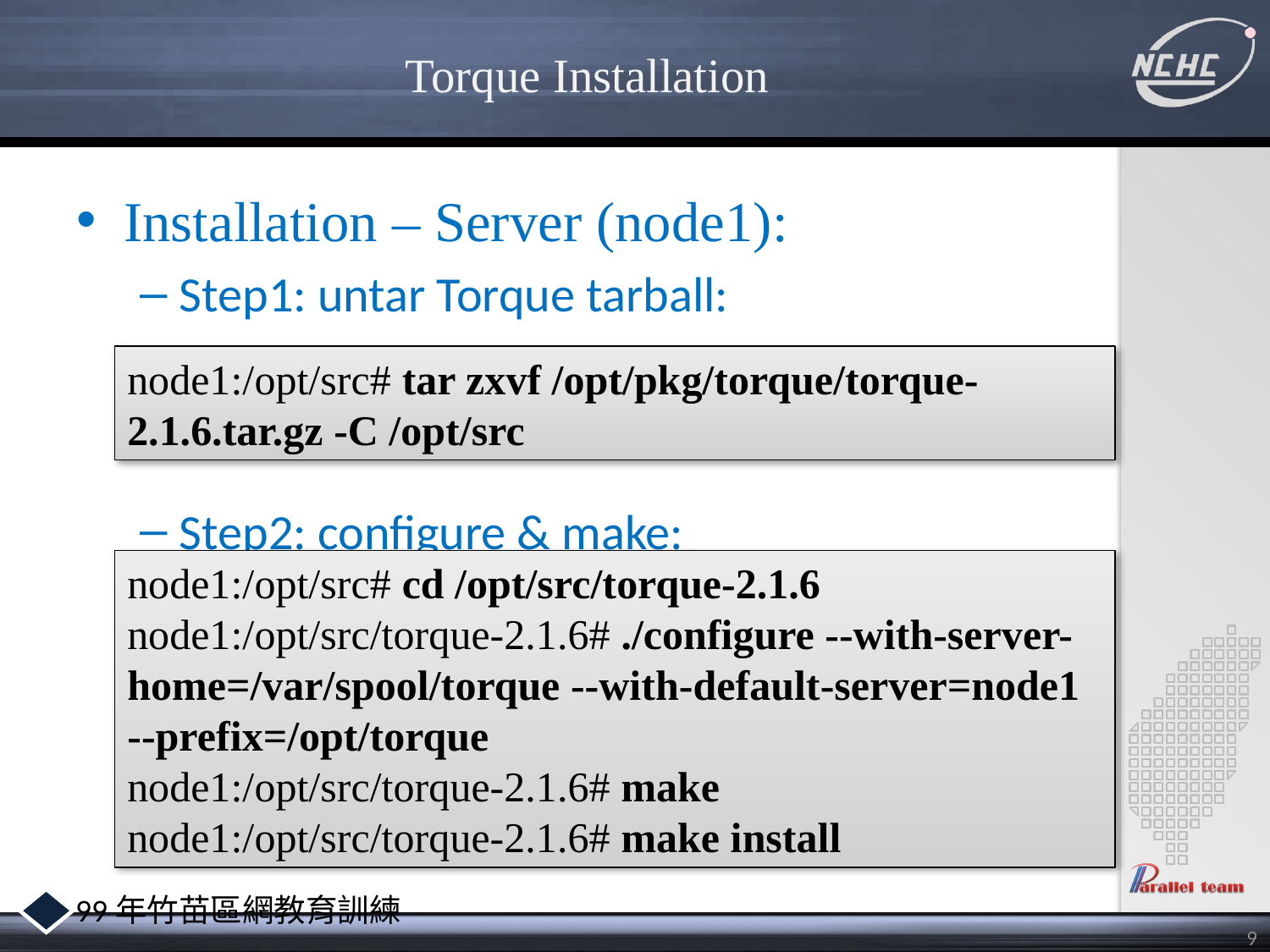

# Torque Installation
Installation – Server (node1):
Step1: untar Torque tarball:

Step2: configure & make:

node1:/opt/src# tar zxvf /opt/pkg/torque/torque-2.1.6.tar.gz -C /opt/src
node1:/opt/src# cd /opt/src/torque-2.1.6
node1:/opt/src/torque-2.1.6# ./configure --with-server-home=/var/spool/torque --with-default-server=node1 --prefix=/opt/torque
node1:/opt/src/torque-2.1.6# make
node1:/opt/src/torque-2.1.6# make install
9